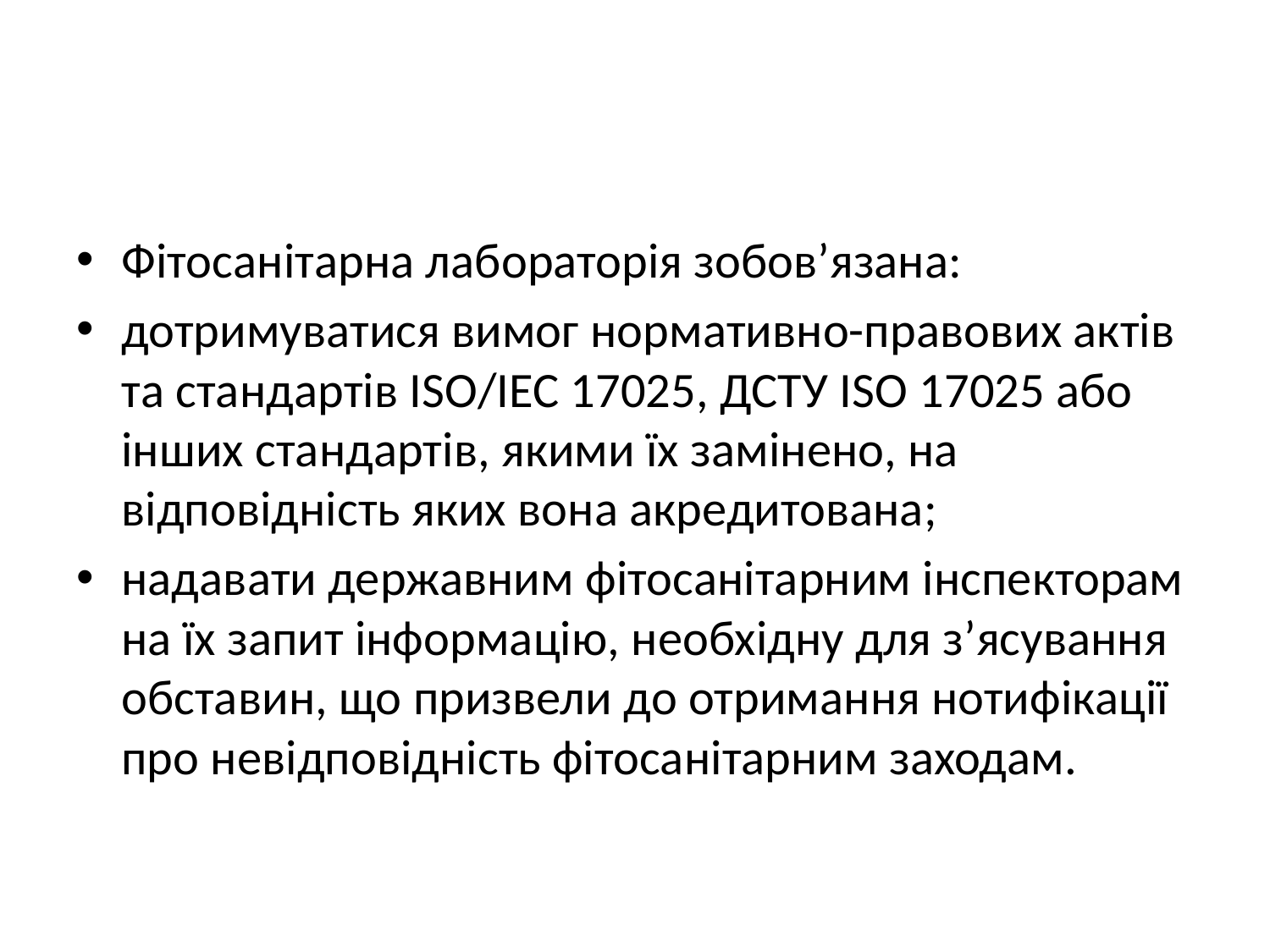

#
Фітосанітарна лабораторія зобов’язана:
дотримуватися вимог нормативно-правових актів та стандартів ISO/IEC 17025, ДСТУ ISO 17025 або інших стандартів, якими їх замінено, на відповідність яких вона акредитована;
надавати державним фітосанітарним інспекторам на їх запит інформацію, необхідну для з’ясування обставин, що призвели до отримання нотифікації про невідповідність фітосанітарним заходам.